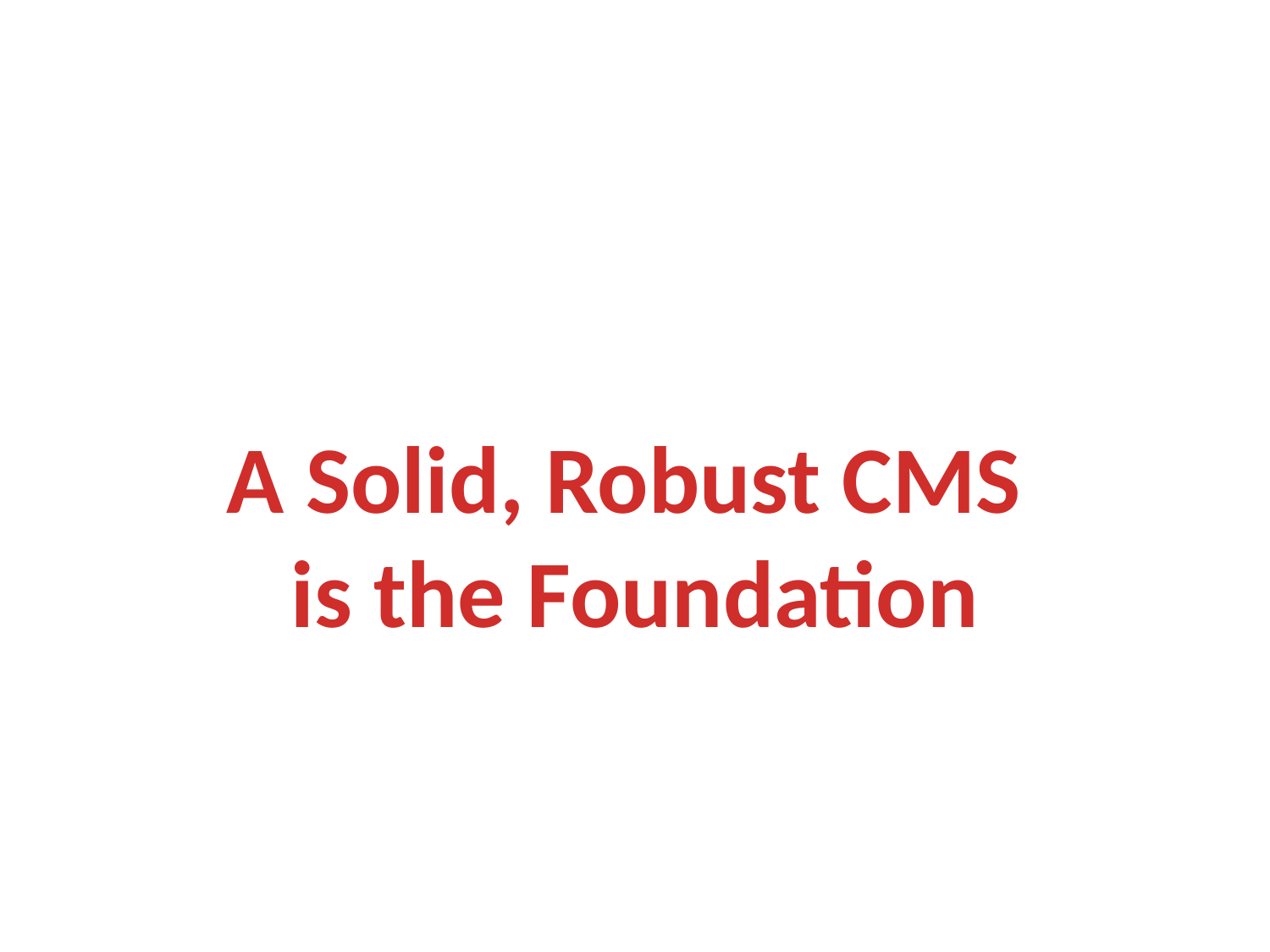

A Solid, Robust CMS
is the Foundation